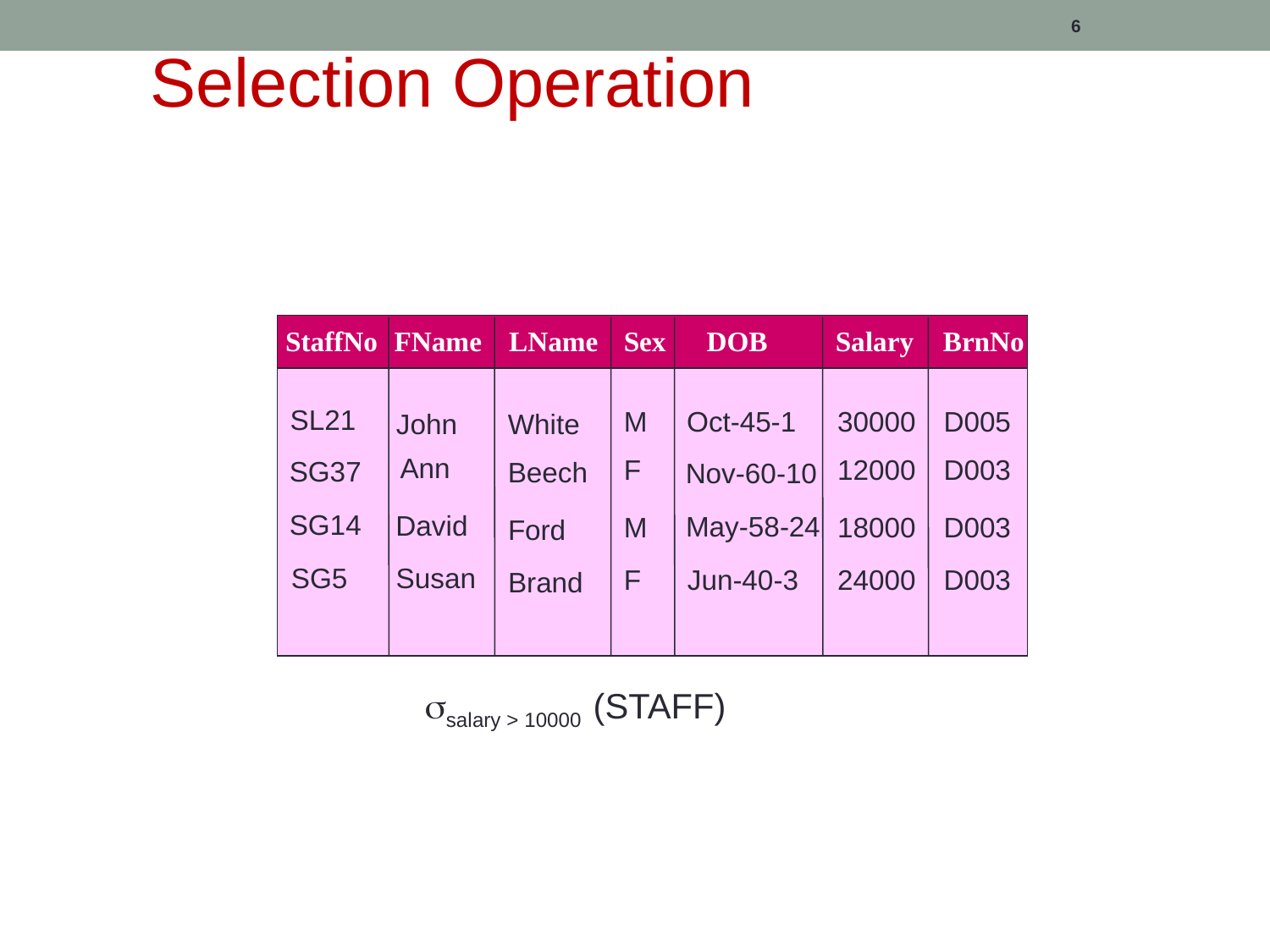

Selection Operation
6

StaffNo
FName

LName

Sex

DOB

Salary

BrnNo

SL21
M
1-Oct-45
30000
D005
John
White
Ann
F
12000
D003
SG37
Beech
10-Nov-60
SG14
David
24-May-58
M
18000
D003
Ford
Susan
SG5
F
3-Jun-40
24000
D003
Brand
	σsalary > 10000  (STAFF)